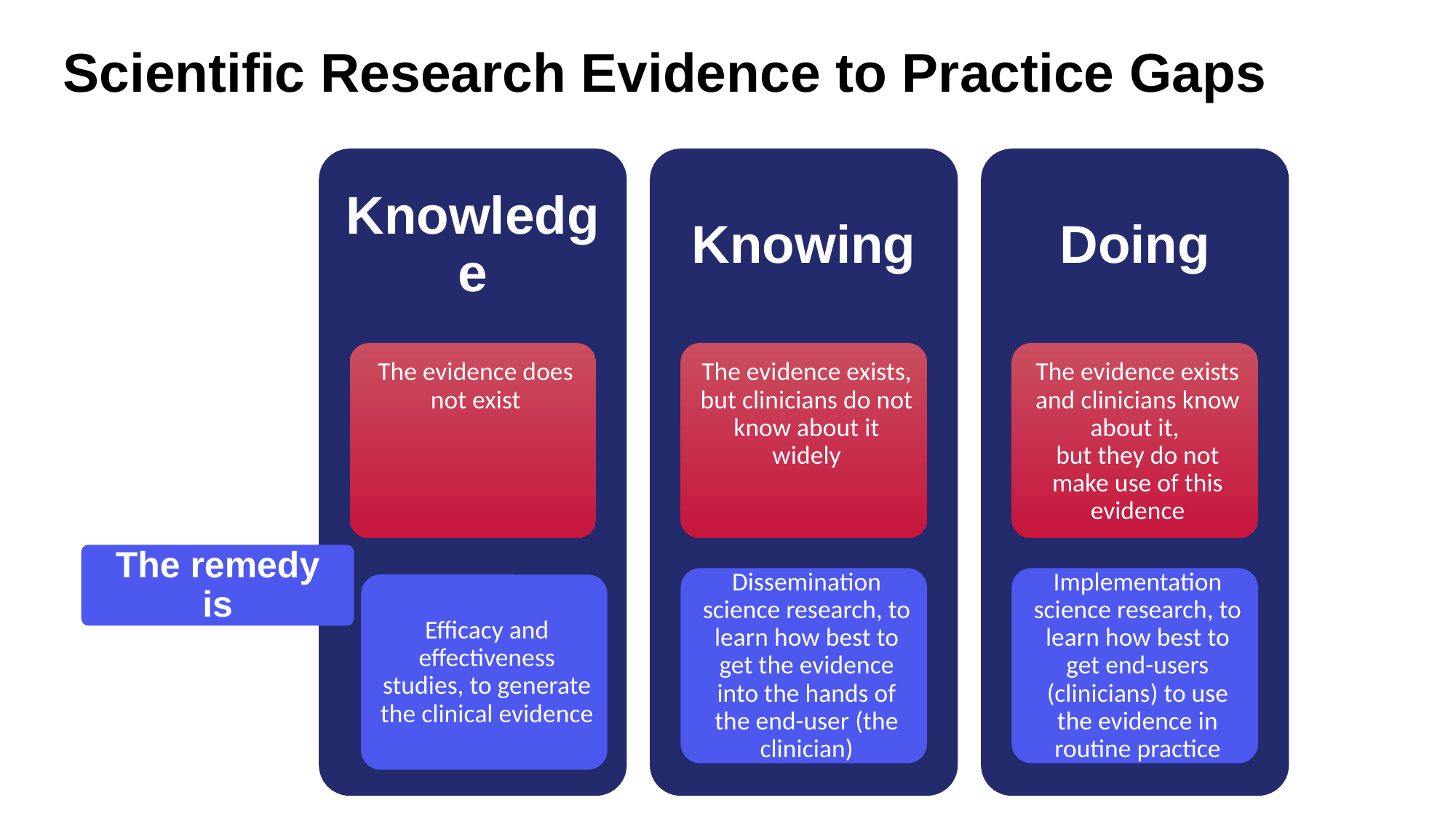

# Scientific Research Evidence to Practice Gaps
Knowledge
The evidence does not exist
Efficacy and effectiveness studies, to generate the clinical evidence
Knowing
The evidence exists, but clinicians do not know about it widely
Dissemination science research, to learn how best to get the evidence into the hands of the end-user (the clinician)
Doing
The evidence exists and clinicians know about it,
but they do not make use of this evidence
Implementation science research, to learn how best to get end-users (clinicians) to use the evidence in routine practice
The remedy is